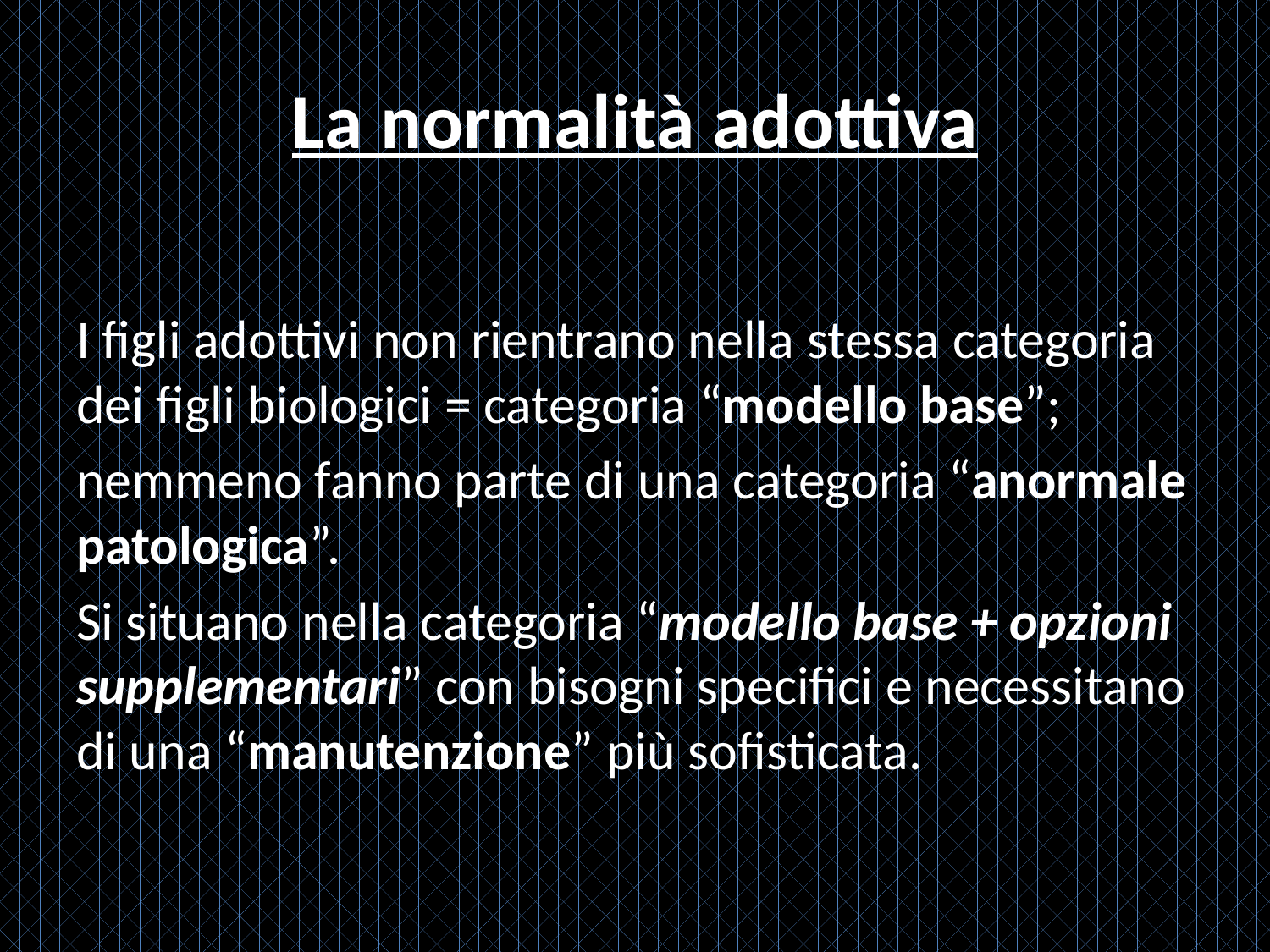

# La normalità adottiva

I figli adottivi non rientrano nella stessa categoria dei figli biologici = categoria “modello base”;
nemmeno fanno parte di una categoria “anormale patologica”.
Si situano nella categoria “modello base + opzioni supplementari” con bisogni specifici e necessitano di una “manutenzione” più sofisticata.